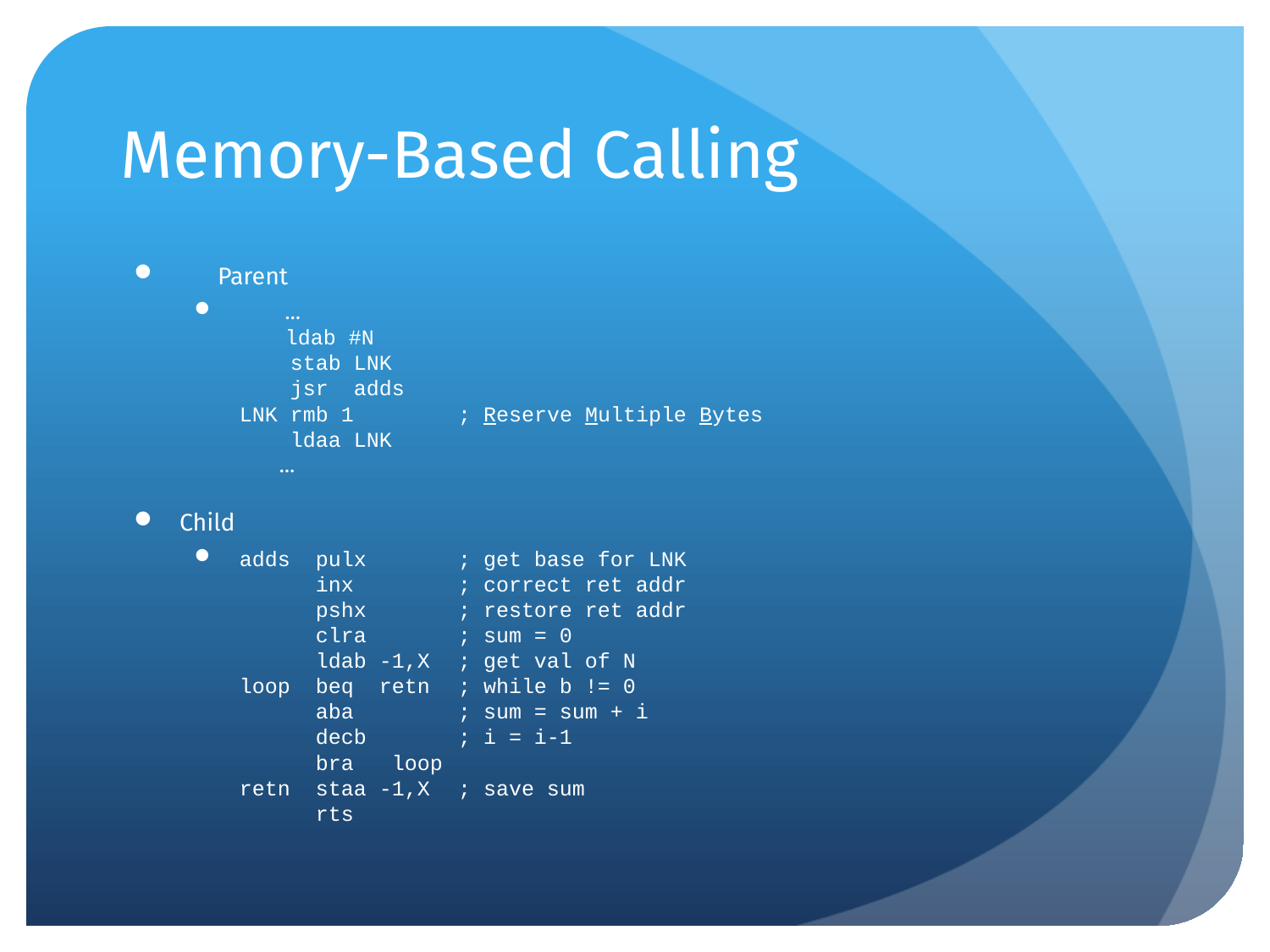

# Memory-Based Calling
      Parent
        …
        ldab #N
    stab LNK
    jsr  adds
LNK rmb 1	; Reserve Multiple Bytes
    ldaa LNK
       …
Child
adds  pulx	; get base for LNK
      inx       	; correct ret addr
      pshx      	; restore ret addr
      clra      	; sum = 0
      ldab -1,X 	; get val of N
loop  beq  retn 	; while b != 0
      aba	; sum = sum + i
      decb	; i = i-1
      bra   loop
retn  staa -1,X 	; save sum
      rts